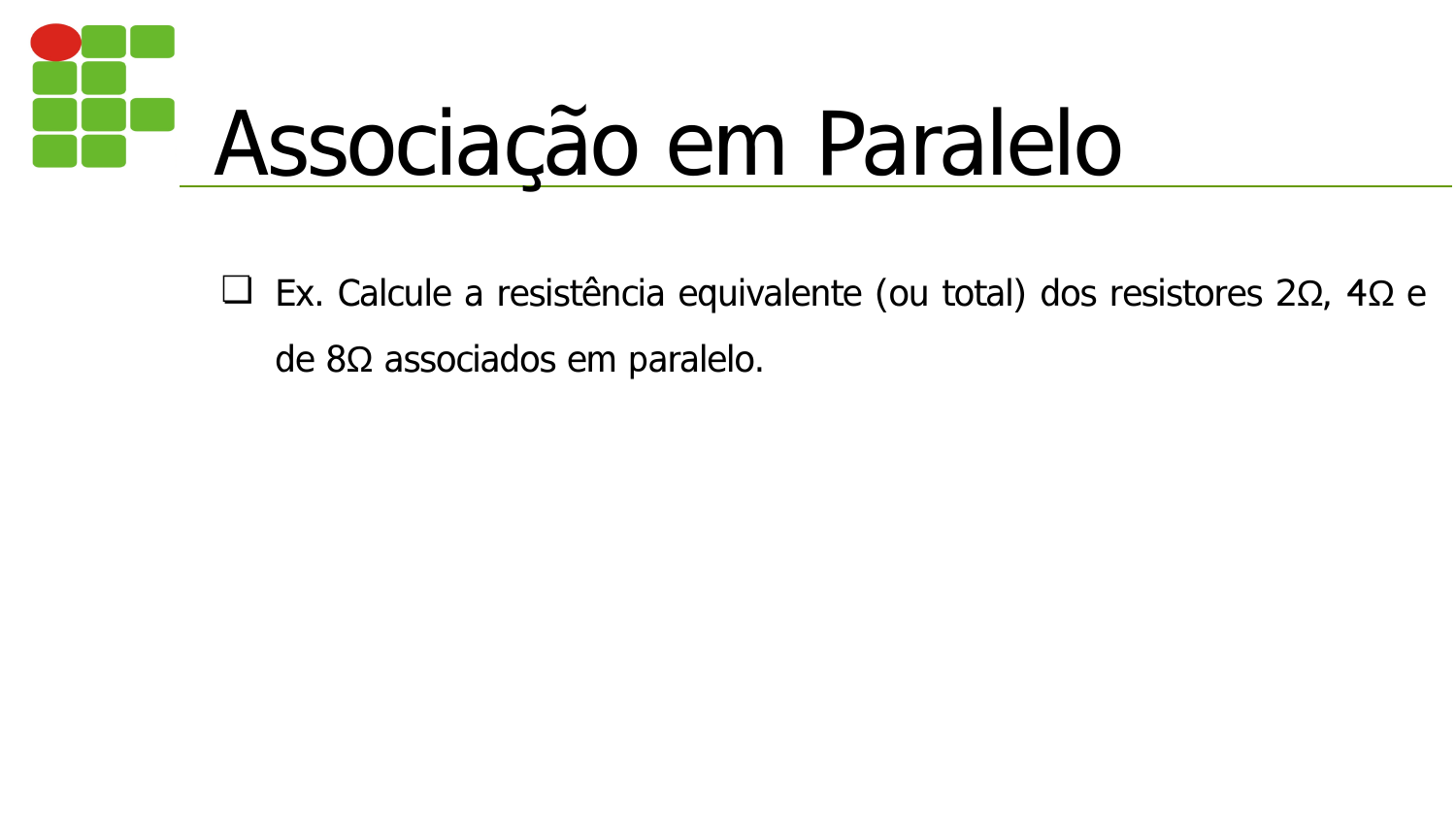

# Associação em Paralelo
Ex. Calcule a resistência equivalente (ou total) dos resistores 2Ω, 4Ω e de 8Ω associados em paralelo.